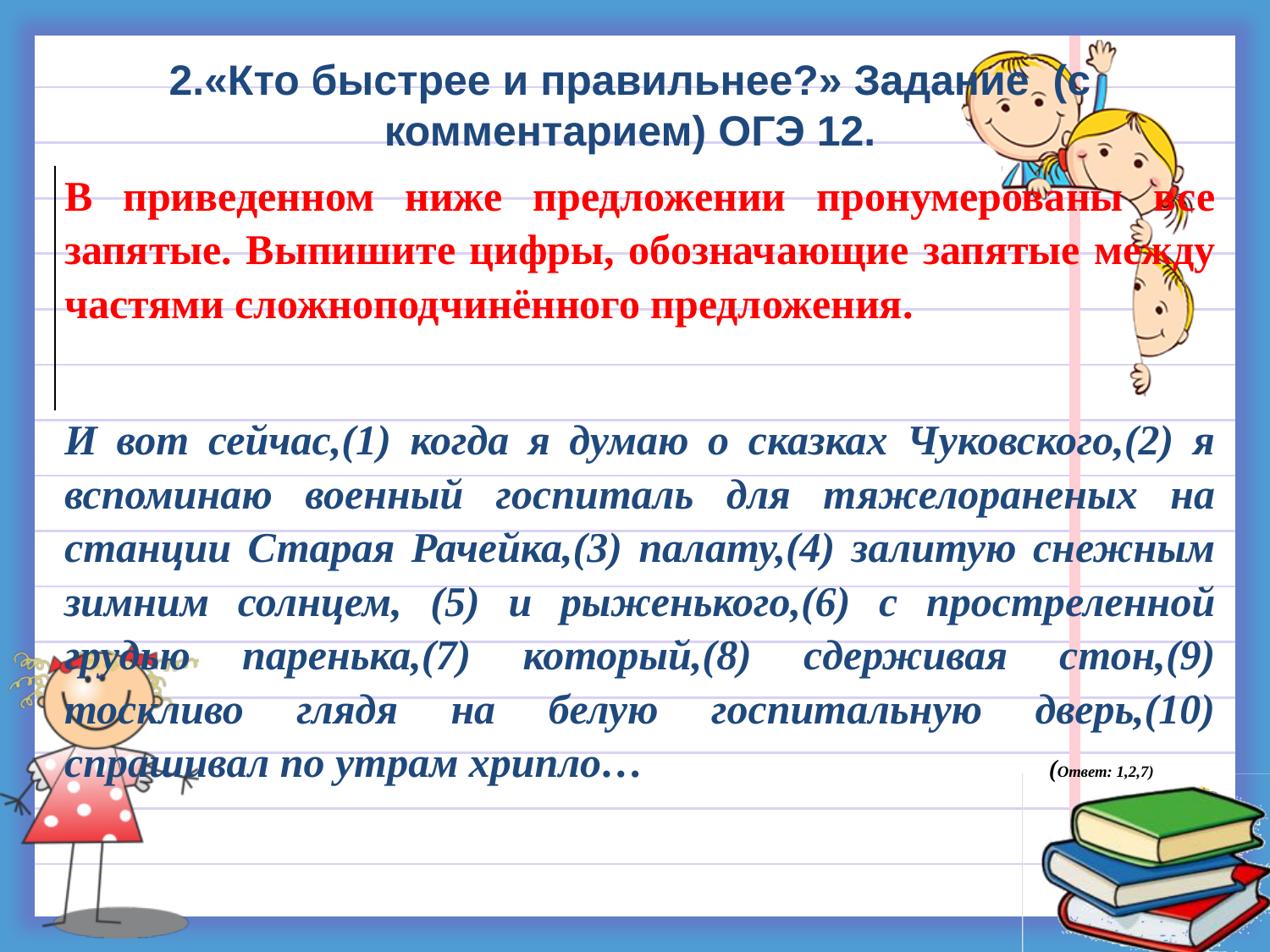

2.«Кто быстрее и правильнее?» Задание  (с комментарием) ОГЭ 12.

| В приведенном ниже предложении пронумерованы все запятые. Выпишите цифры, обозначающие запятые между частями сложноподчинённого предложения. |
| --- |
| И вот сейчас,(1) когда я думаю о сказках Чуковского,(2) я вспоминаю военный госпиталь для тяжелораненых на станции Старая Рачейка,(3) палату,(4) залитую снежным зимним солнцем, (5) и рыженького,(6) с простреленной грудью паренька,(7) который,(8) сдерживая стон,(9) тоскливо глядя на белую госпитальную дверь,(10) спрашивал по утрам хрипло… (Ответ: 1,2,7) |